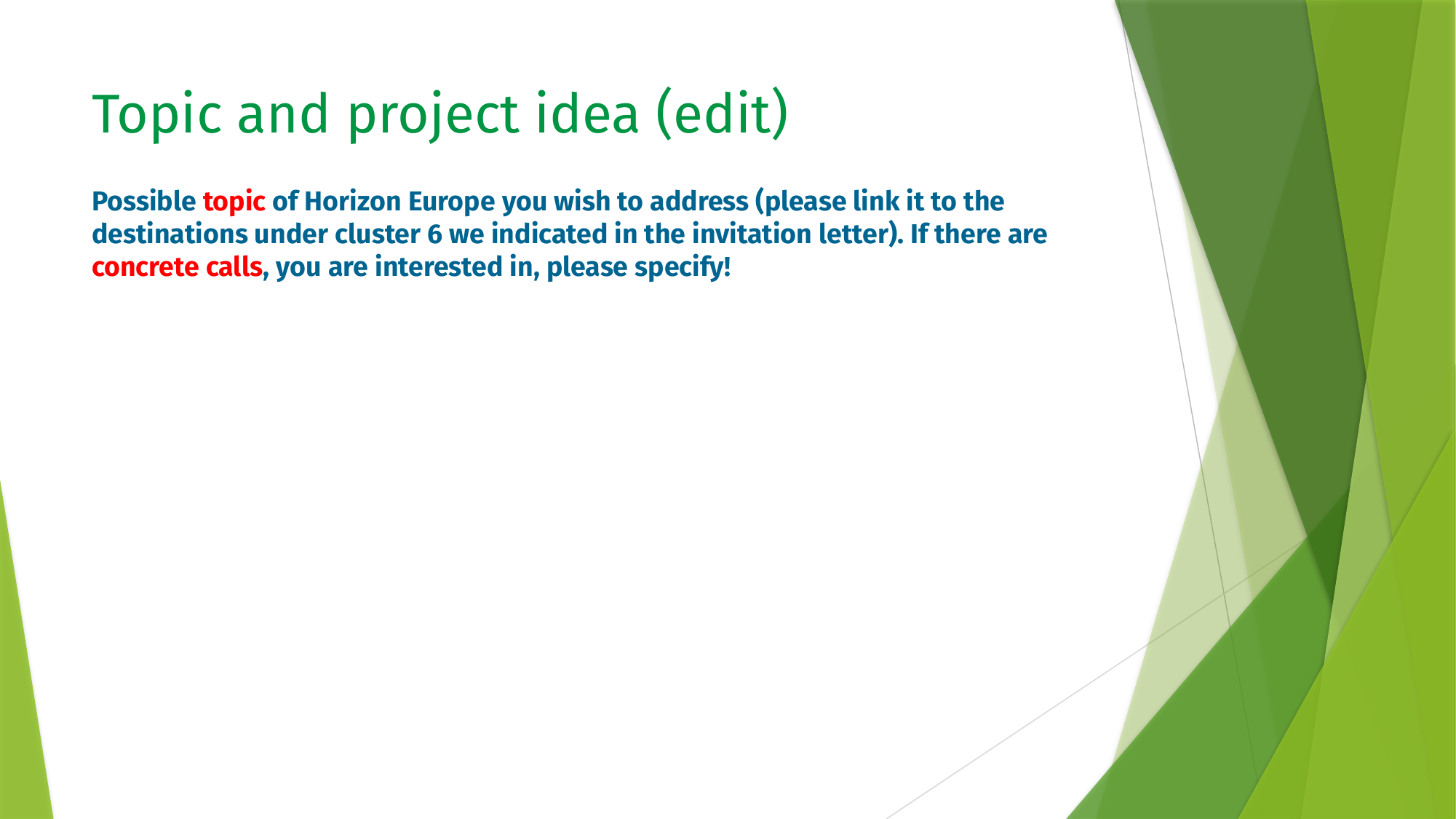

# Topic and project idea (edit)
Possible topic of Horizon Europe you wish to address (please link it to the destinations under cluster 6 we indicated in the invitation letter). If there are concrete calls, you are interested in, please specify!